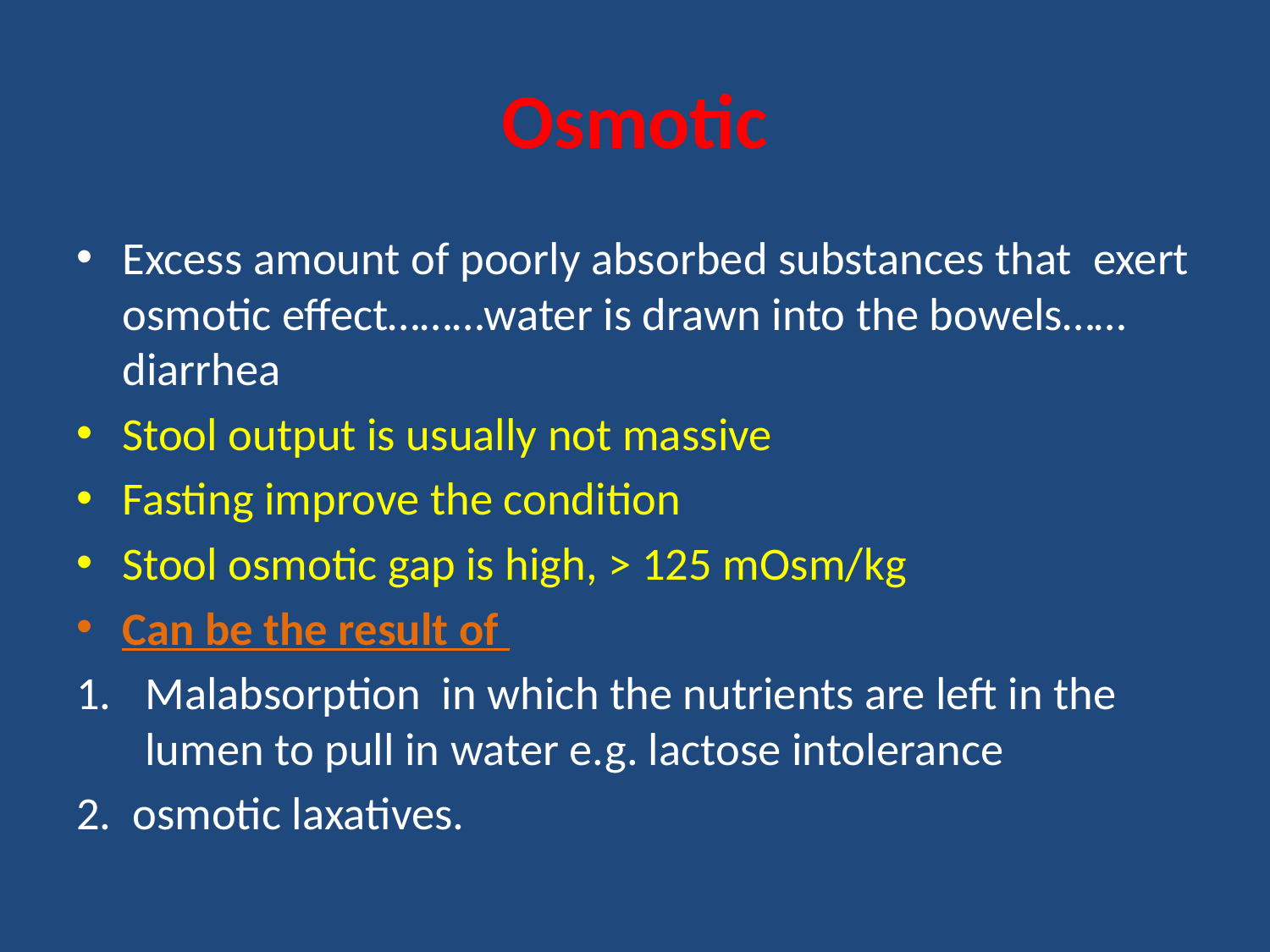

# Osmotic
Excess amount of poorly absorbed substances that  exert osmotic effect………water is drawn into the bowels……diarrhea
Stool output is usually not massive
Fasting improve the condition
Stool osmotic gap is high, > 125 mOsm/kg
Can be the result of
Malabsorption  in which the nutrients are left in the lumen to pull in water e.g. lactose intolerance
2.  osmotic laxatives.